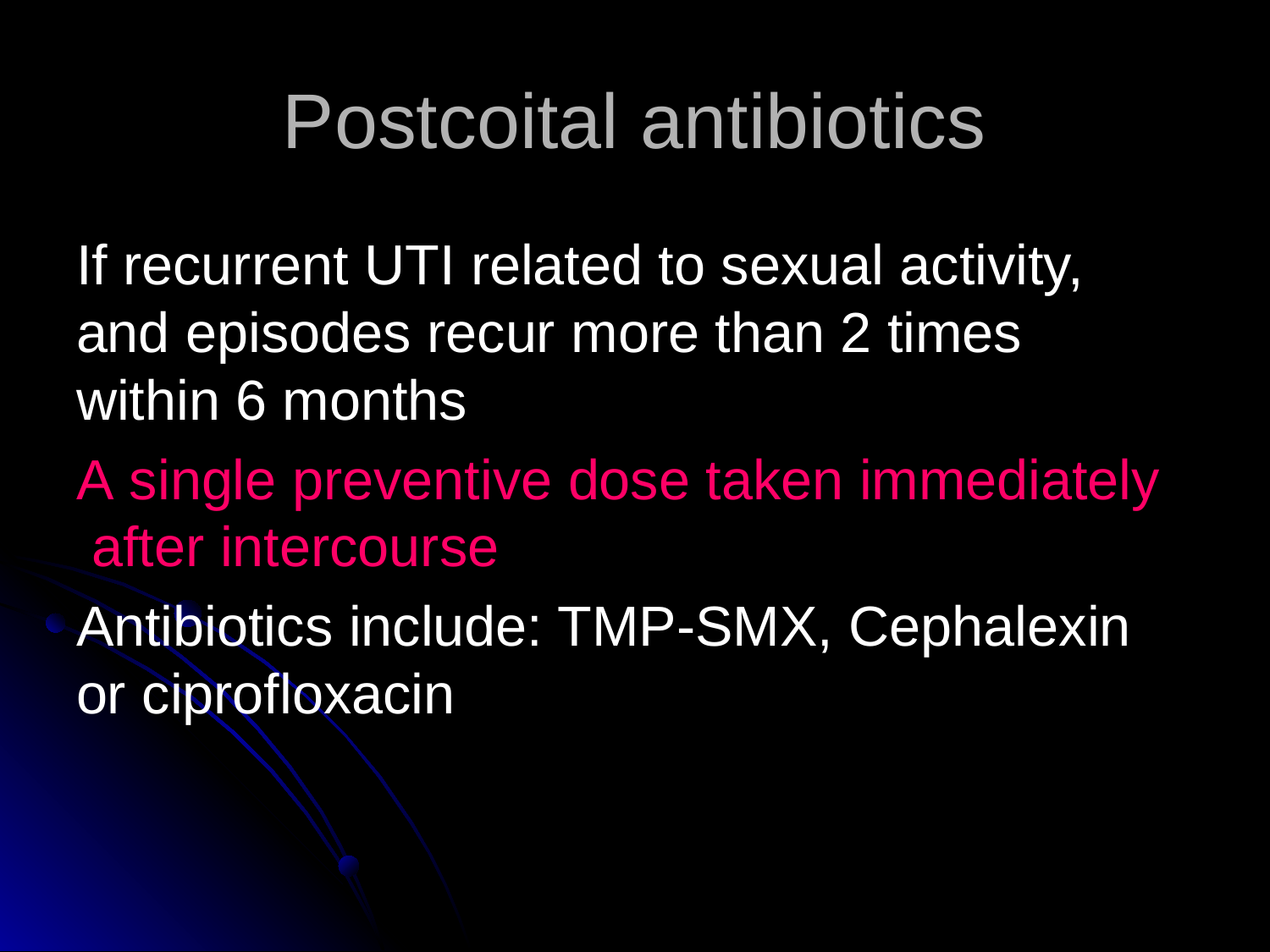

# Postcoital antibiotics
If recurrent UTI related to sexual activity, and episodes recur more than 2 times within 6 months
A single preventive dose taken immediately after intercourse
Antibiotics include: TMP-SMX, Cephalexin or ciprofloxacin